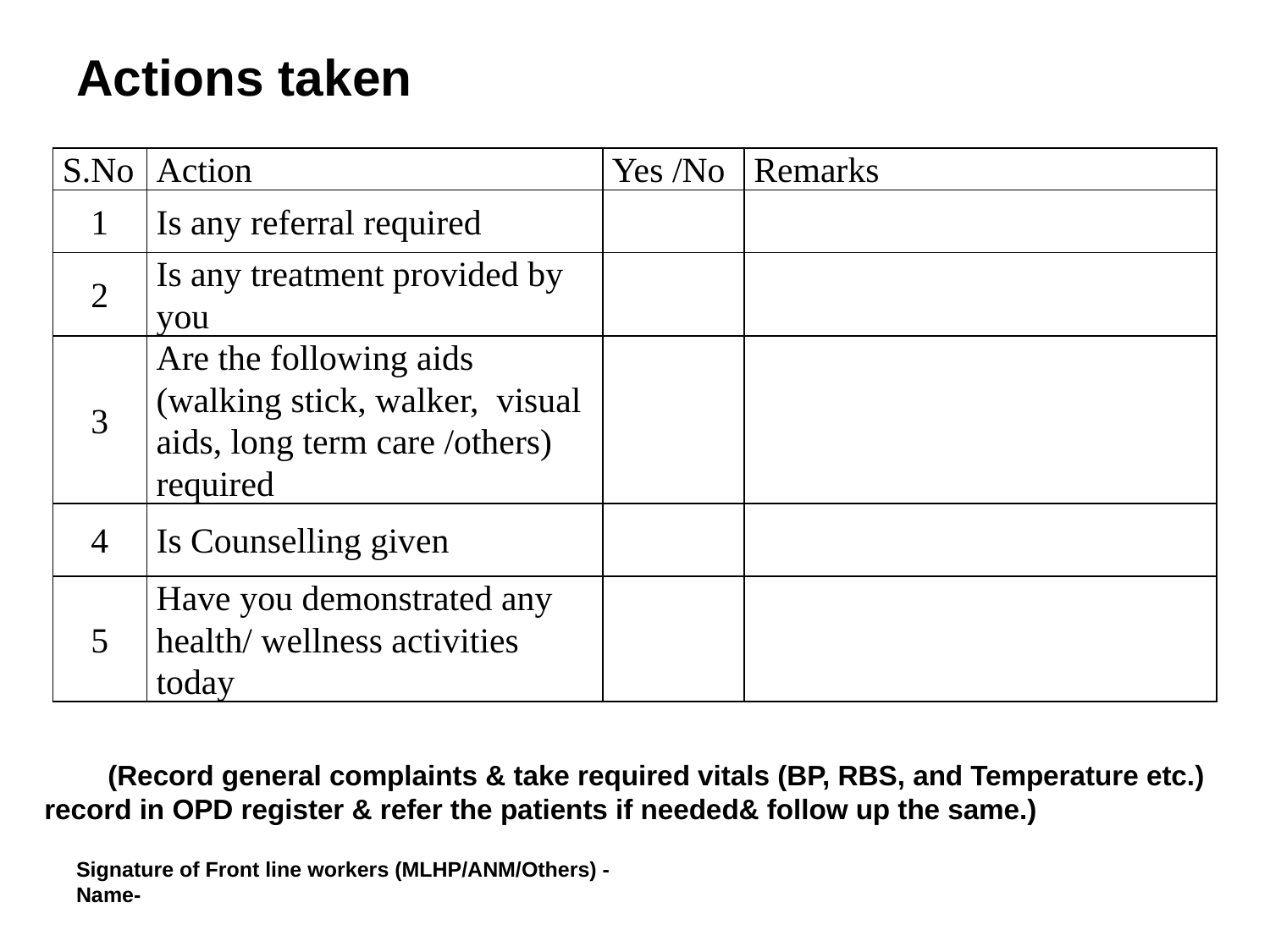

# Actions taken
| S.No | Action | Yes /No | Remarks |
| --- | --- | --- | --- |
| 1 | Is any referral required |  |  |
| 2 | Is any treatment provided by you |  |  |
| 3 | Are the following aids (walking stick, walker, visual aids, long term care /others) required |  |  |
| 4 | Is Counselling given |  |  |
| 5 | Have you demonstrated any health/ wellness activities today |  |  |
(Record general complaints & take required vitals (BP, RBS, and Temperature etc.) record in OPD register & refer the patients if needed& follow up the same.)
Signature of Front line workers (MLHP/ANM/Others) -
Name-